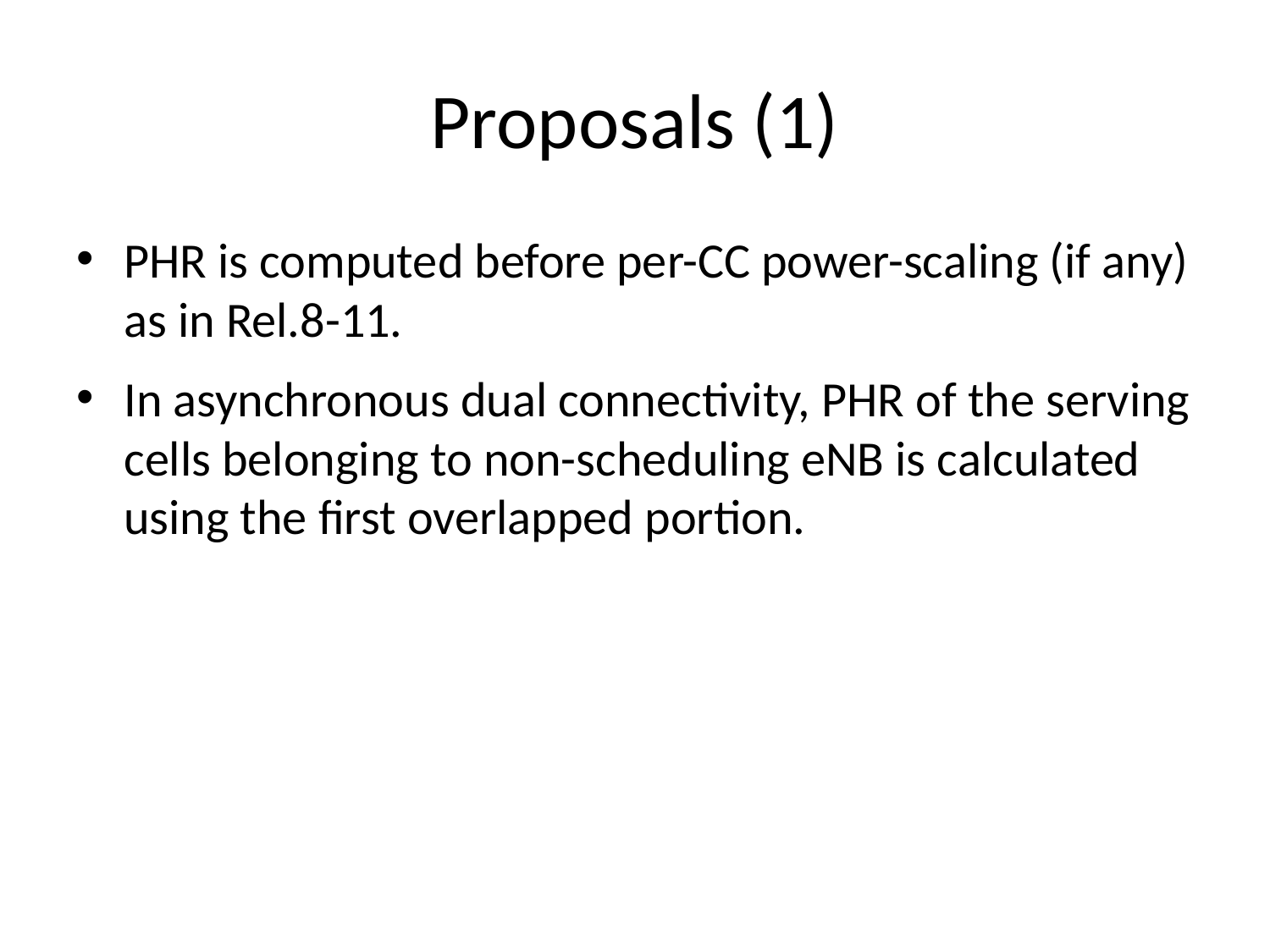

# Proposals (1)
PHR is computed before per-CC power-scaling (if any) as in Rel.8-11.
In asynchronous dual connectivity, PHR of the serving cells belonging to non-scheduling eNB is calculated using the first overlapped portion.